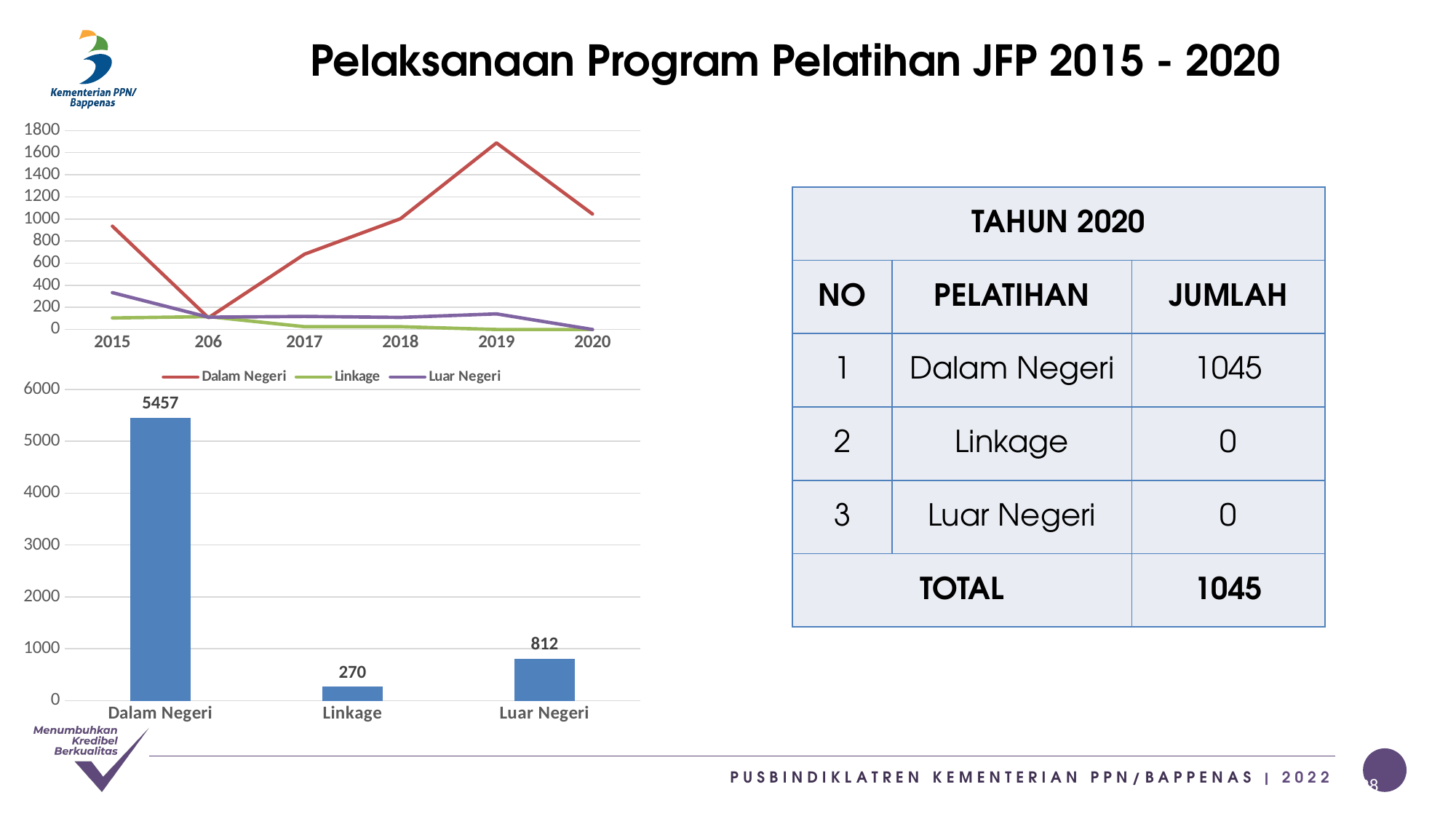

# Pelaksanaan Program Pelatihan JFP 2015 - 2020

### Chart

| Category | Dalam Negeri | Linkage | Luar Negeri |
|---|---|---|---|
| 2015 | 935.0 | 104.0 | 333.0 |
| 206 | 106.0 | 116.0 | 111.0 |
| 2017 | 681.0 | 25.0 | 118.0 |
| 2018 | 1002.0 | 25.0 | 109.0 |
| 2019 | 1688.0 | 0.0 | 141.0 |
| 2020 | 1045.0 | 0.0 | 0.0 |
| TAHUN 2020 |  |  |
| --- | --- | --- |
| NO | PELATIHAN | JUMLAH |
| 1 | Dalam Negeri | 1045 |
| 2 | Linkage | 0 |
| 3 | Luar Negeri | 0 |
| TOTAL |  | 1045 |

### Chart

| Category |  |
|---|---|
| Dalam Negeri | 5457.0 |
| Linkage | 270.0 |
| Luar Negeri | 812.0 |
28